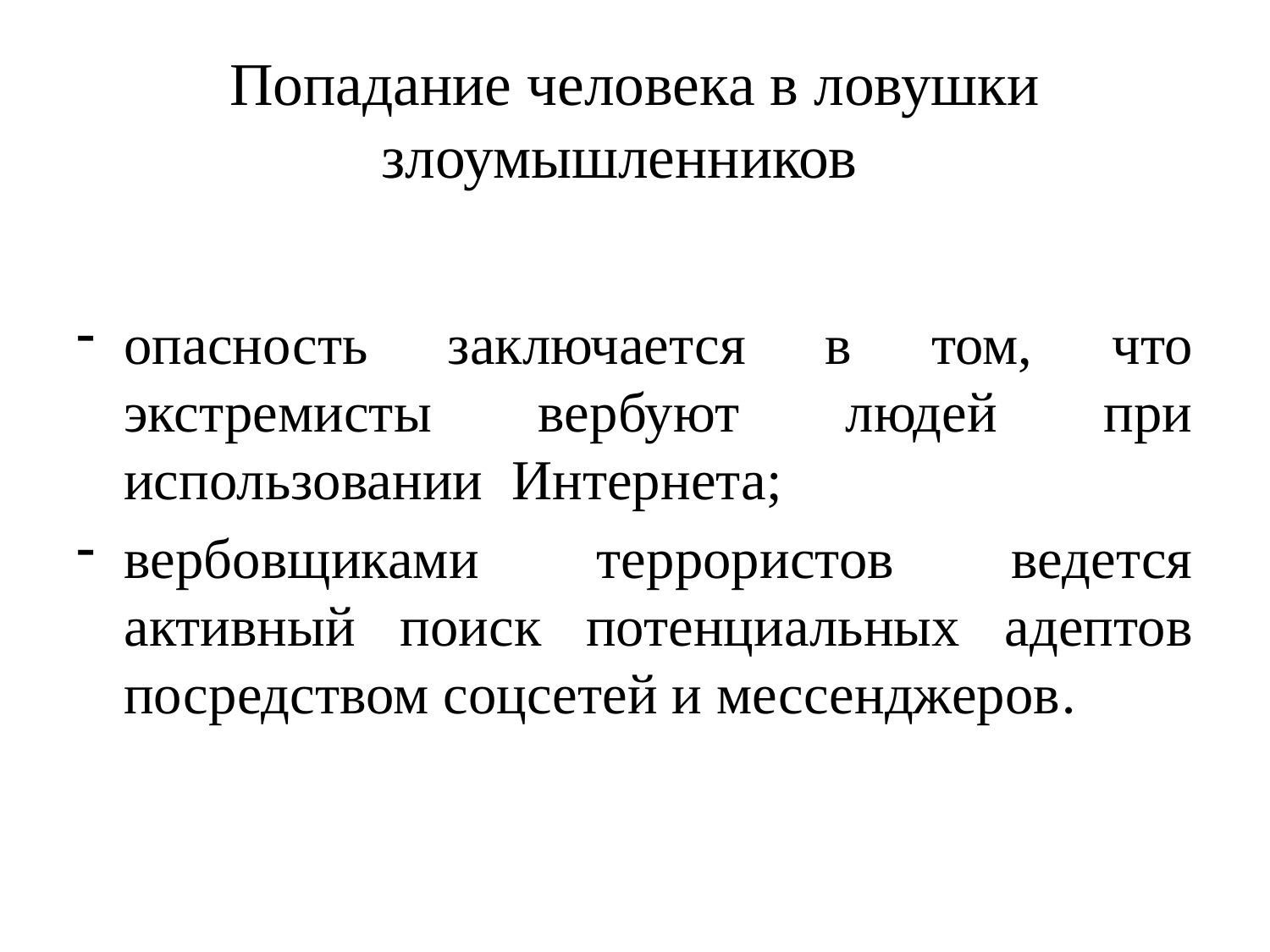

# Попадание человека в ловушки злоумышленников

опасность заключается в том, что экстремисты вербуют людей при использовании  Интернета;
вербовщиками террористов ведется активный поиск потенциальных адептов посредством соцсетей и мессенджеров.